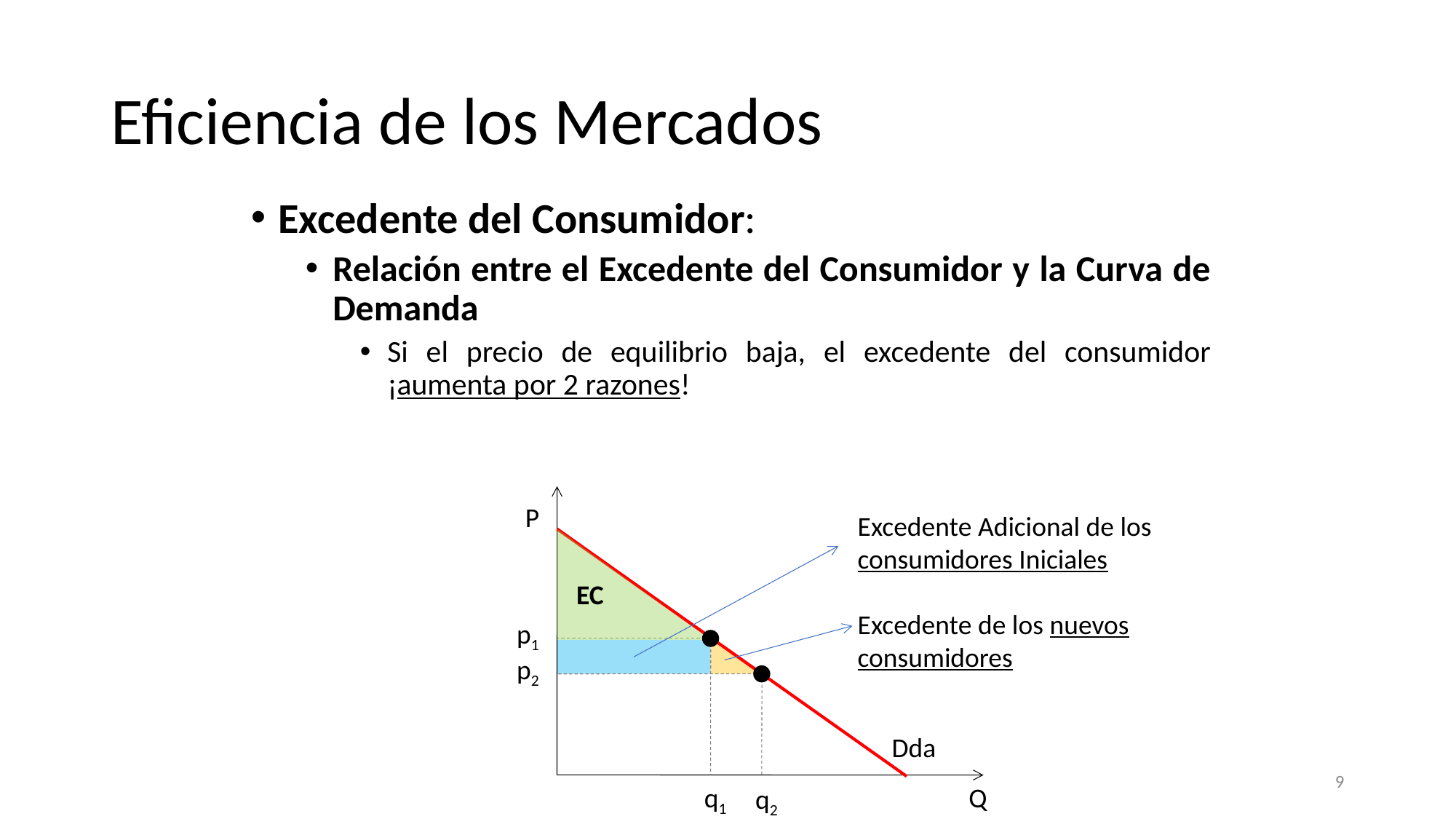

# Eficiencia de los Mercados
Excedente del Consumidor:
Relación entre el Excedente del Consumidor y la Curva de Demanda
Si el precio de equilibrio baja, el excedente del consumidor ¡aumenta por 2 razones!
P
Excedente Adicional de los consumidores Iniciales

Excedente de los nuevos consumidores

EC
p1

p2

Dda
9
q1
Q
q2